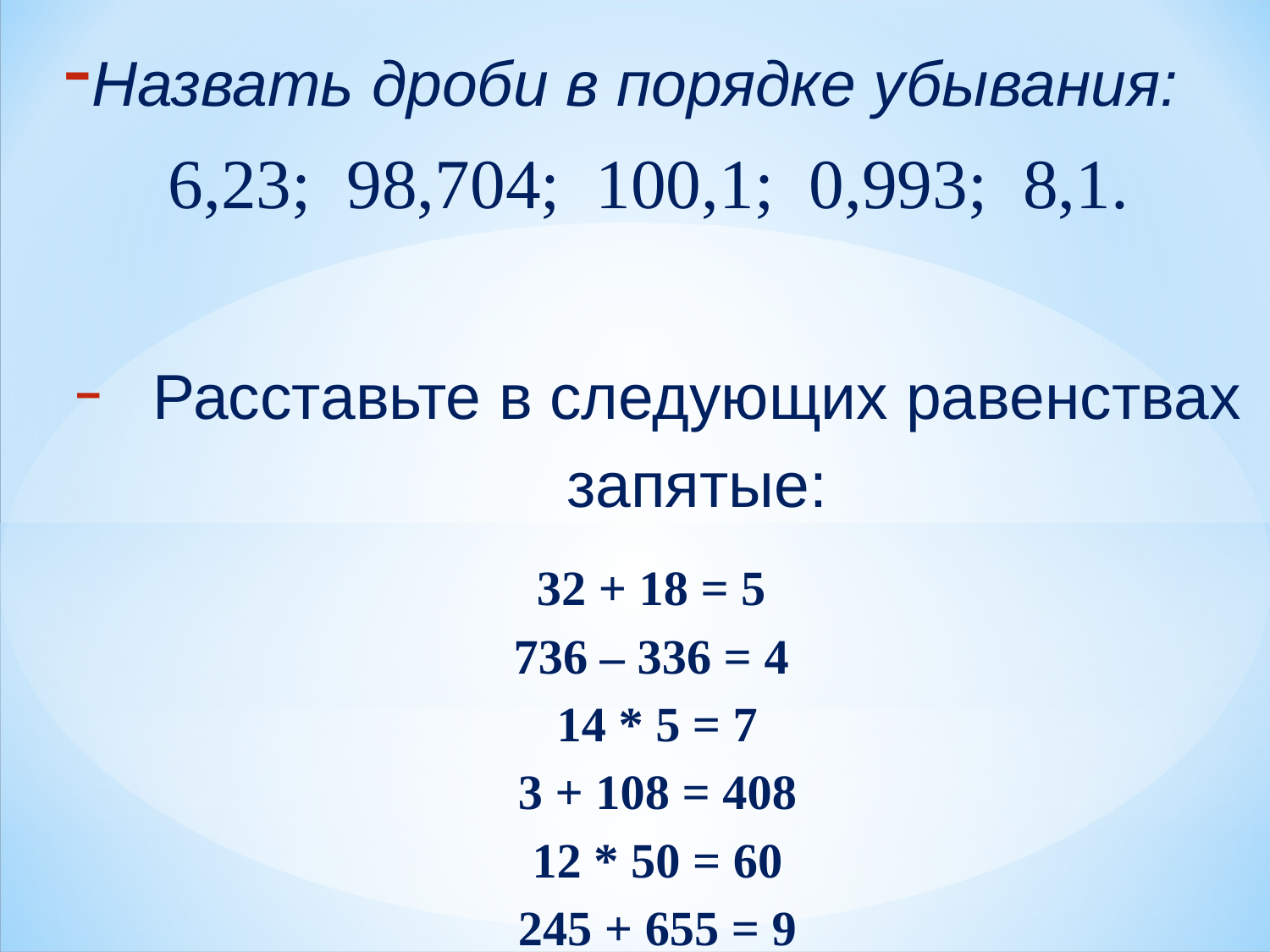

Назвать дроби в порядке убывания:
6,23;  98,704;  100,1;  0,993;  8,1.

Расставьте в следующих равенствах запятые:
32 + 18 = 5 
736 – 336 = 4 
14 * 5 = 7
3 + 108 = 408
12 * 50 = 60
245 + 655 = 9